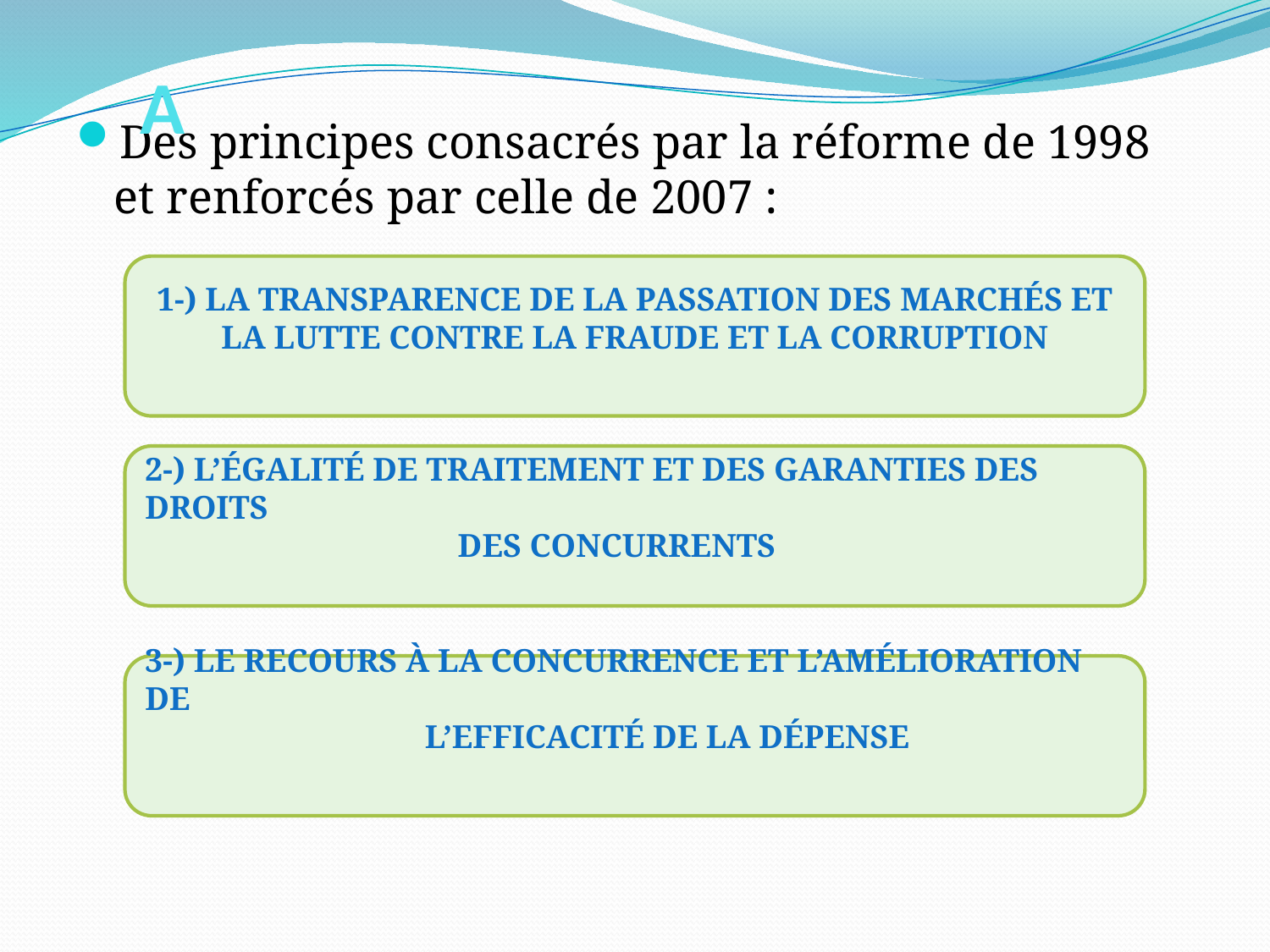

A
Des principes consacrés par la réforme de 1998 et renforcés par celle de 2007 :
1-) La transparence de la passation des marchés et la lutte contre la fraude et la corruption

2-) L’égalité de traitement et des garanties des droits
                                      des concurrents

3-) Le recours à la concurrence et l’amélioration de
                                  l’efficacité de la dépense